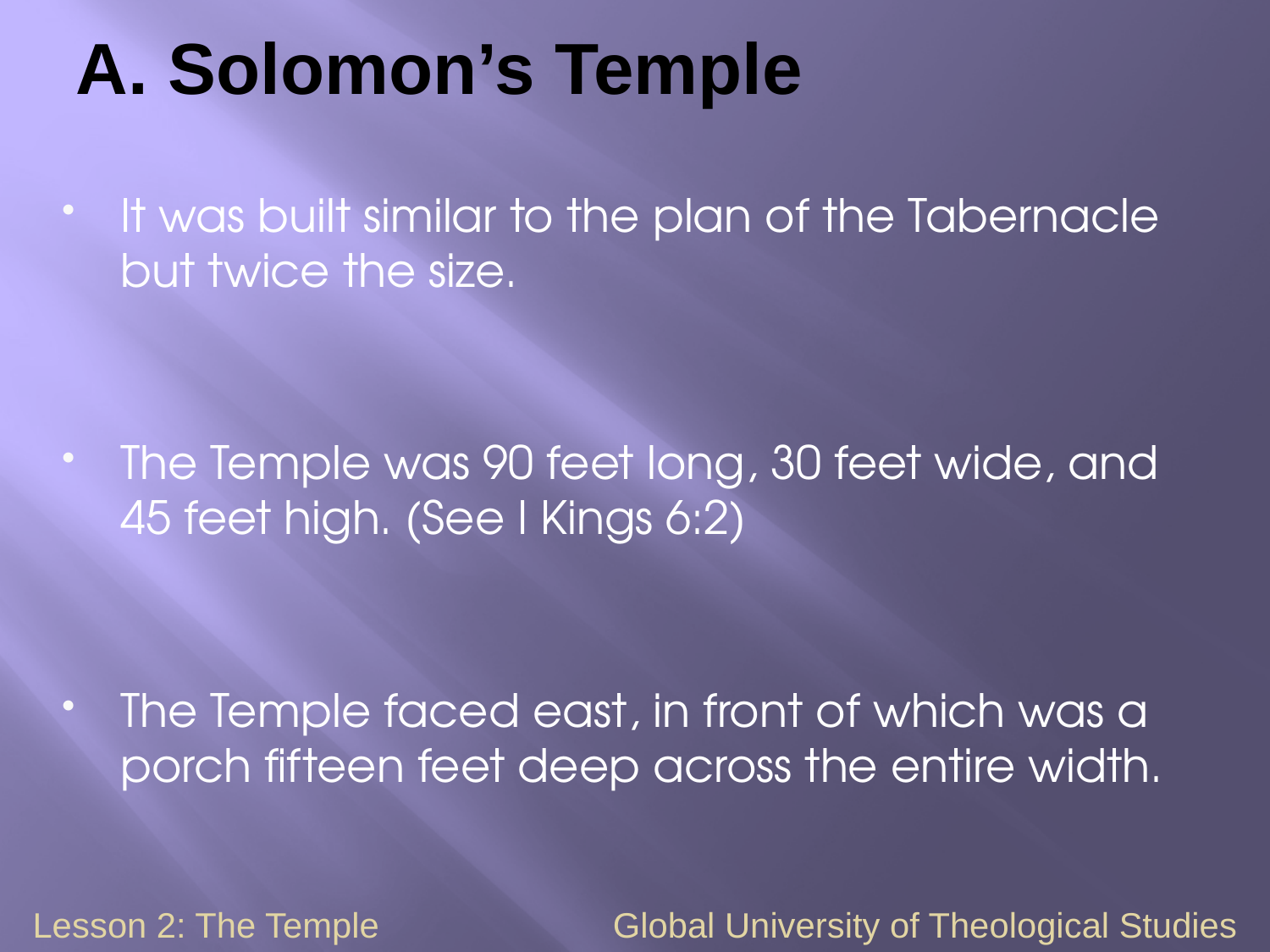

# A. Solomon’s Temple
It was built similar to the plan of the Tabernacle but twice the size.

The Temple was 90 feet long, 30 feet wide, and 45 feet high. (See I Kings 6:2)

The Temple faced east, in front of which was a porch fifteen feet deep across the entire width.
Lesson 2: The Temple                        Global University of Theological Studies